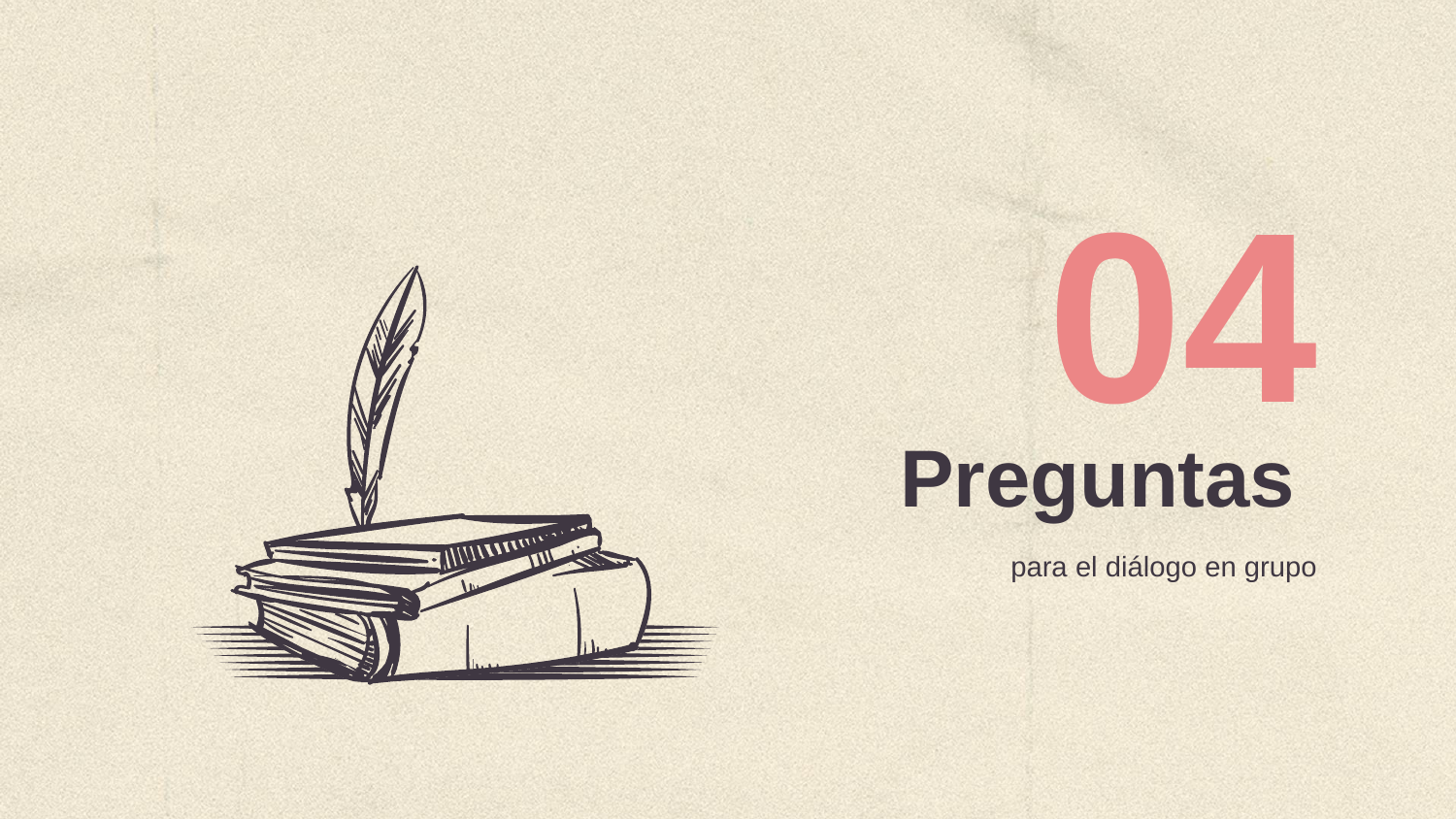

04

# Preguntas
para el diálogo en grupo